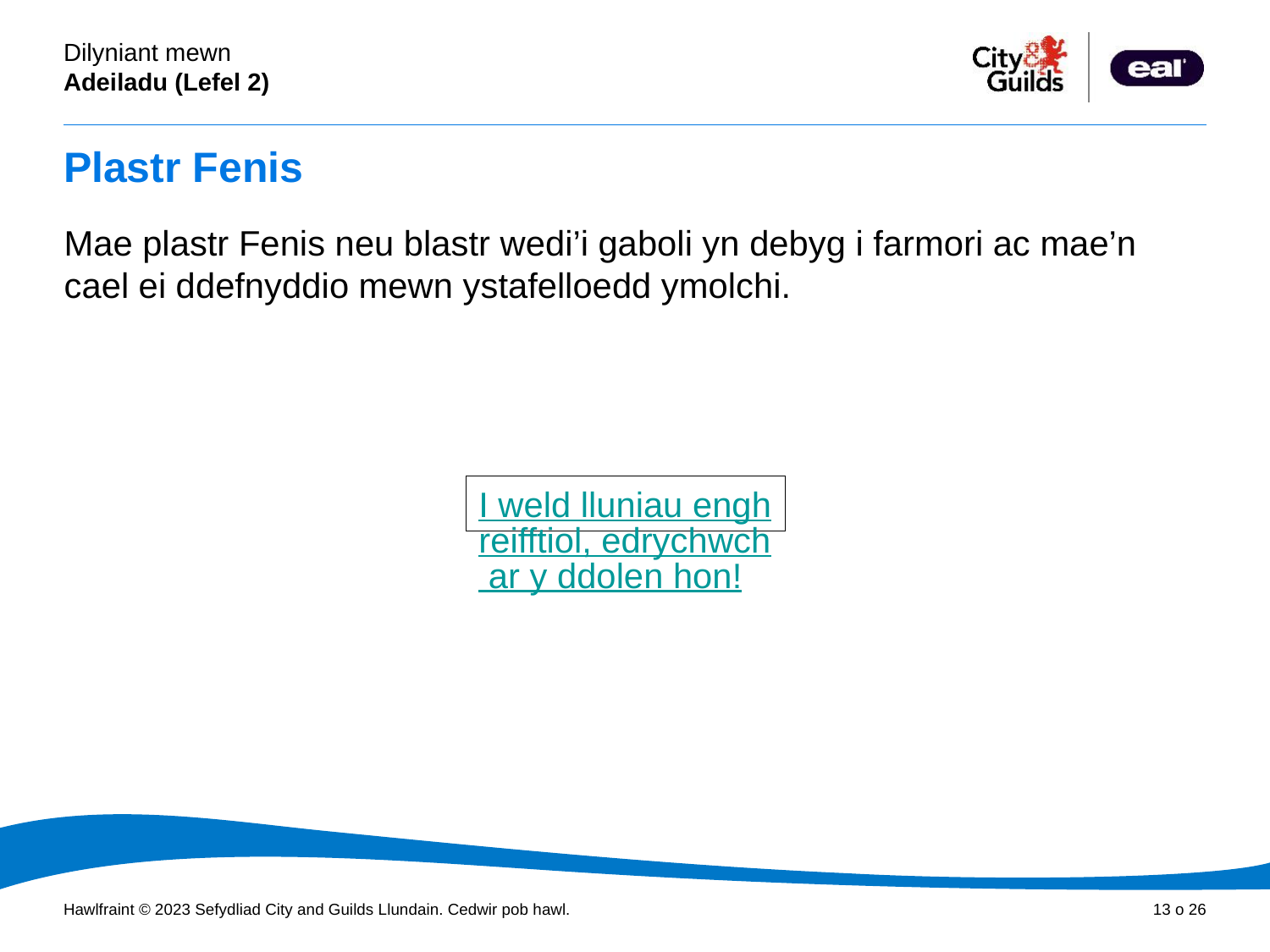

# Plastr Fenis
Mae plastr Fenis neu blastr wedi’i gaboli yn debyg i farmori ac mae’n cael ei ddefnyddio mewn ystafelloedd ymolchi.

I weld lluniau enghreifftiol, edrychwch ar y ddolen hon!